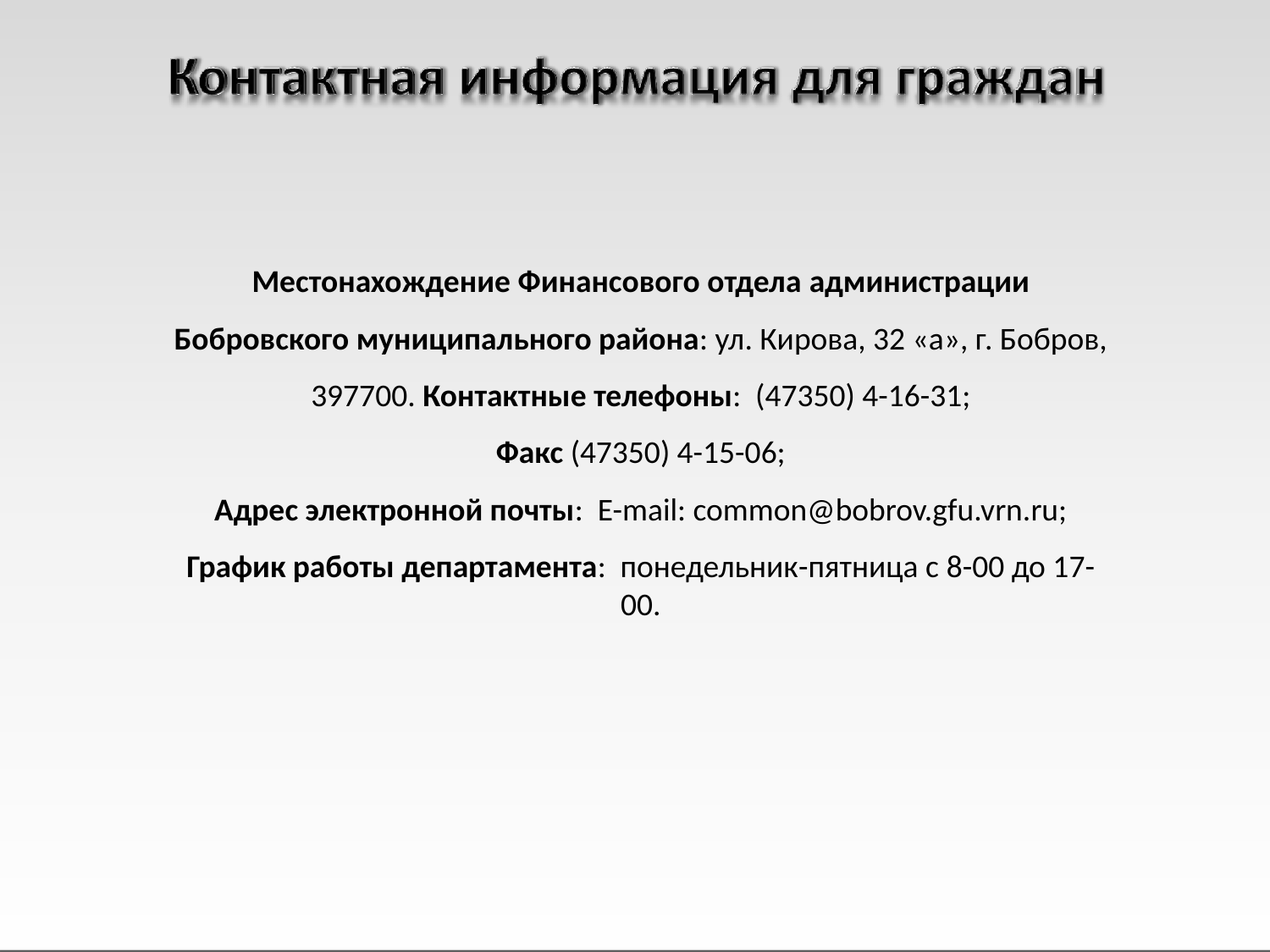

Местонахождение Финансового отдела администрации Бобровского муниципального района: ул. Кирова, 32 «а», г. Бобров, 397700. Контактные телефоны:  (47350) 4-16-31;

Факс (47350) 4-15-06;

Адрес электронной почты:  E-mail: common@bobrov.gfu.vrn.ru;

График работы департамента:  понедельник-пятница с 8-00 до 17-00.